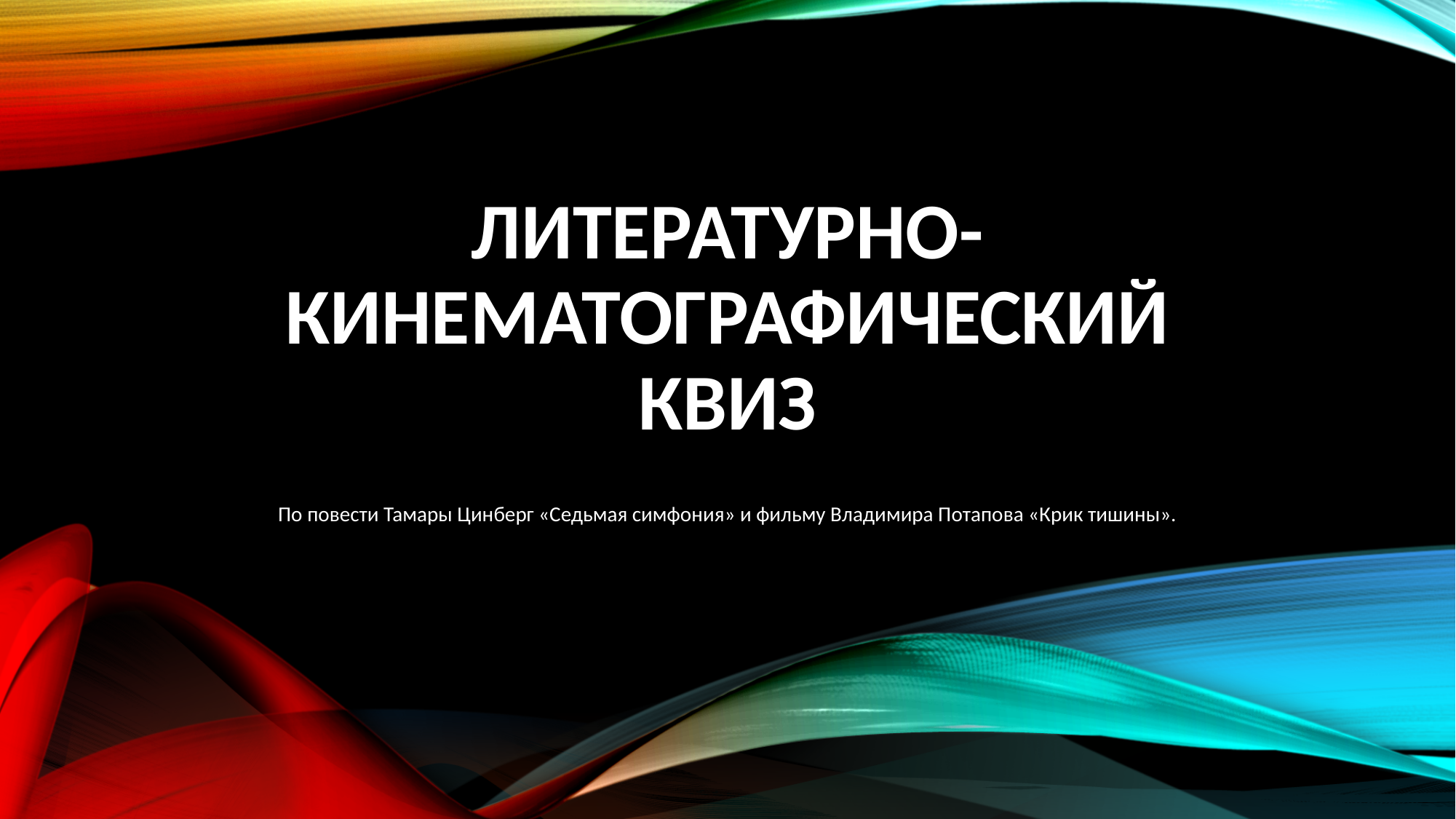

# Литературно-кинематографический квиз
По повести Тамары Цинберг «Седьмая симфония» и фильму Владимира Потапова «Крик тишины».